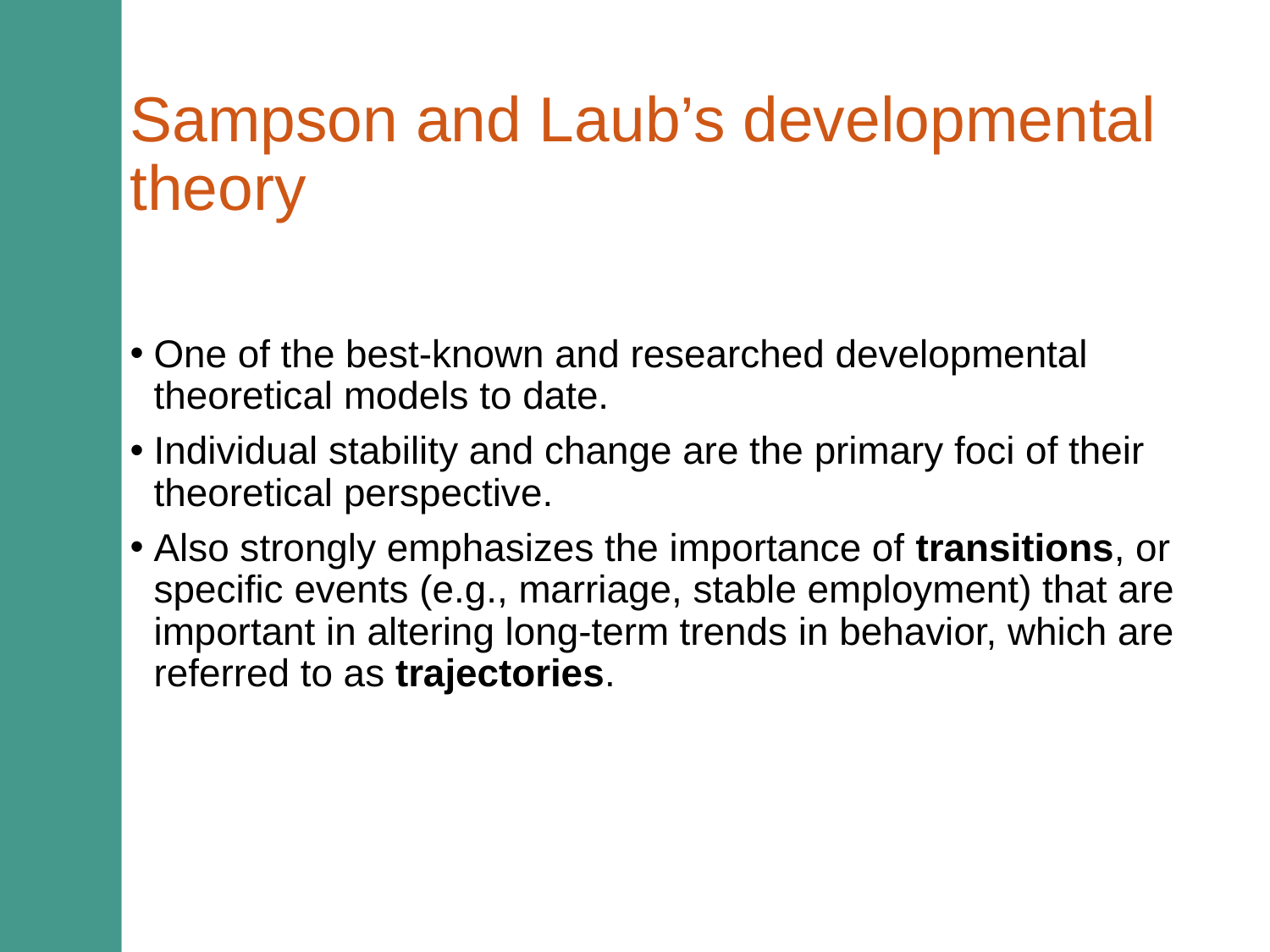

# Sampson and Laub’s developmental theory
One of the best-known and researched developmental theoretical models to date.
Individual stability and change are the primary foci of their theoretical perspective.
Also strongly emphasizes the importance of transitions, or specific events (e.g., marriage, stable employment) that are important in altering long-term trends in behavior, which are referred to as trajectories.